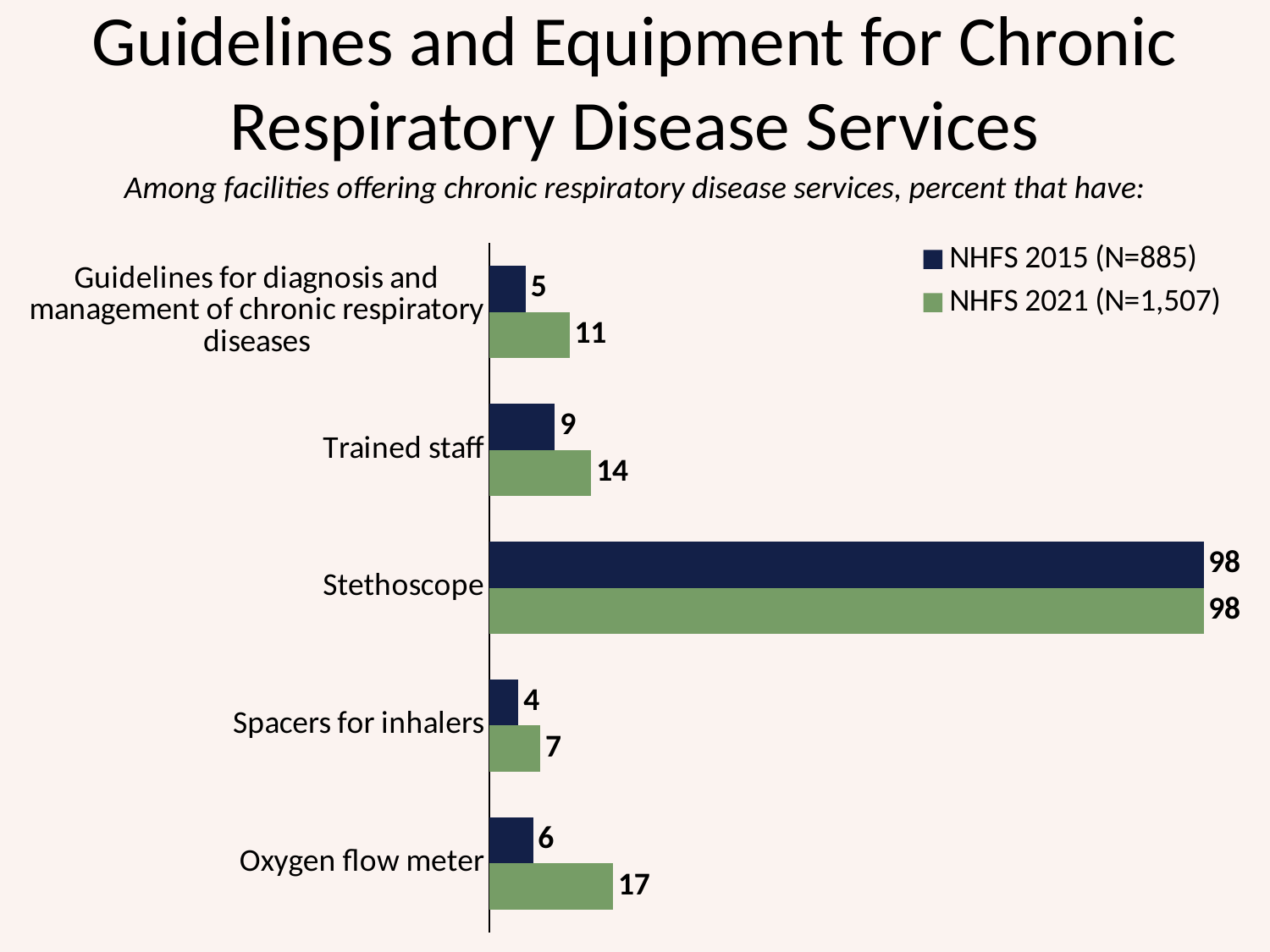

Guidelines and Equipment for Chronic Respiratory Disease Services
Among facilities offering chronic respiratory disease services, percent that have:

### Chart

| Category | NHFS 2021 (N=1,507) | NHFS 2015 (N=885) |
|---|---|---|
| Oxygen flow meter | 17.0 | 6.0 |
| Spacers for inhalers | 7.0 | 4.0 |
| Stethoscope | 98.0 | 98.0 |
| Trained staff | 14.0 | 9.0 |
| Guidelines for diagnosis and management of chronic respiratory diseases | 11.0 | 5.0 |